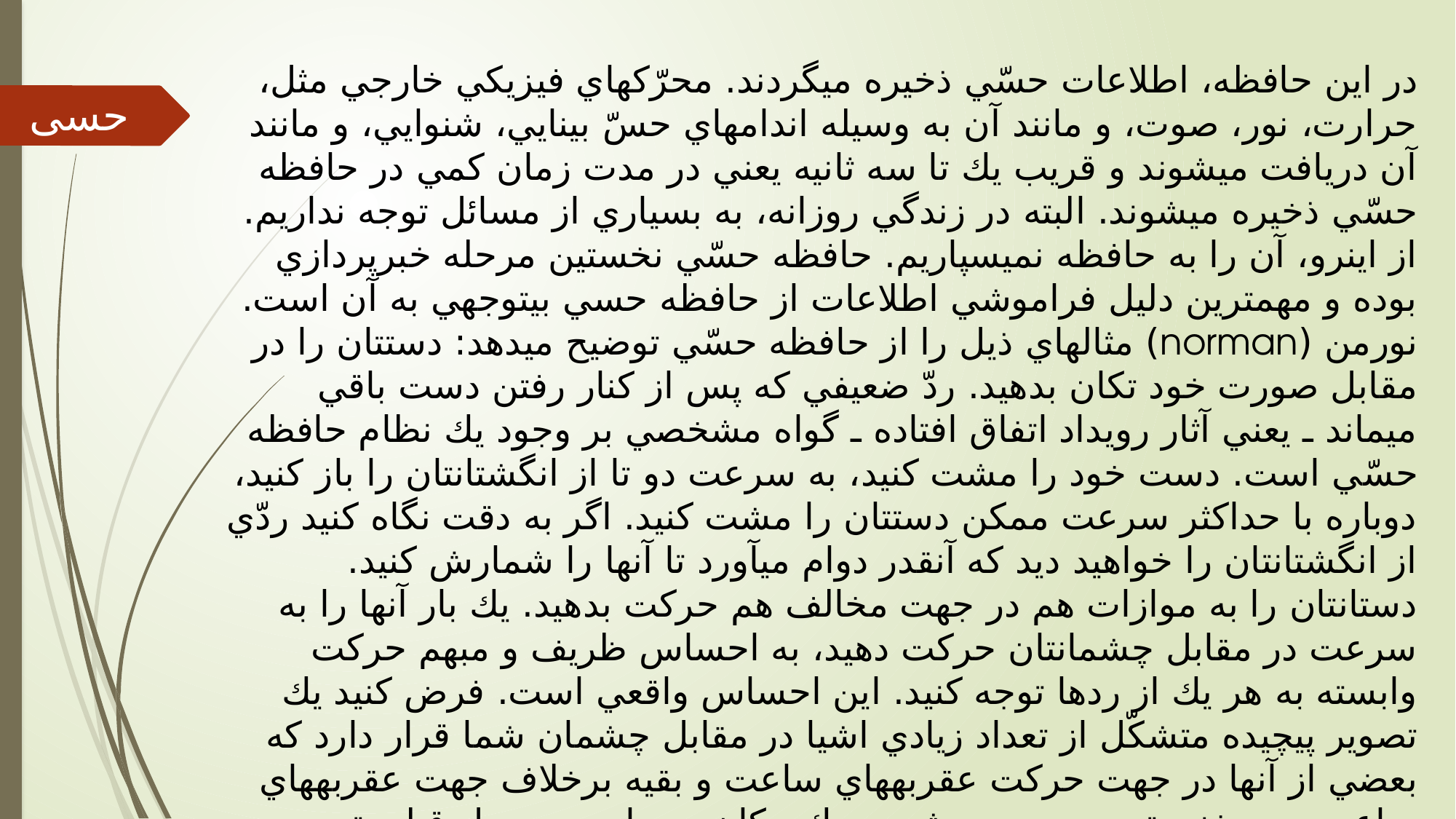

در اين حافظه، اطلاعات حسّي ذخيره مي‏گردند. محرّك‏هاي فيزيكي خارجي مثل، حرارت، نور، صوت، و مانند آن به وسيله اندام‏هاي حسّ بينايي، شنوايي، و مانند آن دريافت مي‏شوند و قريب يك تا سه ثانيه يعني در مدت زمان كمي در حافظه حسّي ذخيره مي‏شوند. البته در زندگي روزانه، به بسياري از مسائل توجه نداريم. از اين‏رو، آن را به حافظه نمي‏سپاريم. حافظه حسّي نخستين مرحله خبرپردازي بوده و مهم‏ترين دليل فراموشي اطلاعات از حافظه حسي بي‏توجهي به آن است.
نورمن (norman) مثال‏هاي ذيل را از حافظه حسّي توضيح مي‏دهد: دستتان را در مقابل صورت خود تكان بدهيد. ردّ ضعيفي كه پس از كنار رفتن دست باقي مي‏ماند ـ يعني آثار رويداد اتفاق افتاده ـ گواه مشخصي بر وجود يك نظام حافظه حسّي است. دست خود را مشت كنيد، به سرعت دو تا از انگشتانتان را باز كنيد، دوباره با حداكثر سرعت ممكن دستتان را مشت كنيد. اگر به دقت نگاه كنيد ردّي از انگشتانتان را خواهيد ديد كه آن‏قدر دوام مي‏آورد تا آنها را شمارش كنيد. دستانتان را به موازات هم در جهت مخالف هم حركت بدهيد. يك بار آنها را به سرعت در مقابل چشمانتان حركت دهيد، به احساس ظريف و مبهم حركت وابسته به هر يك از ردها توجه كنيد. اين احساس واقعي است. فرض كنيد يك تصوير پيچيده متشكّل از تعداد زيادي اشيا در مقابل چشمان شما قرار دارد كه بعضي از آنها در جهت حركت عقربه‏هاي ساعت و بقيه برخلاف جهت عقربه‏هاي ساعت مي‏چرخند. تصوير محو مي‏شود و يك پيكان به جايي در محل قبلي تصوير اشاره مي‏كند. شما قادر خواهيد بود جهتي را كه شي‏ء در آن مكان خاص حركت مي‏كرد مشخص كنيد. ردّ تصوير براي چندصد هزارم ثانيه پس از محو شدن تصوير فيزيكي، باقي مي‏ماند.
حسی